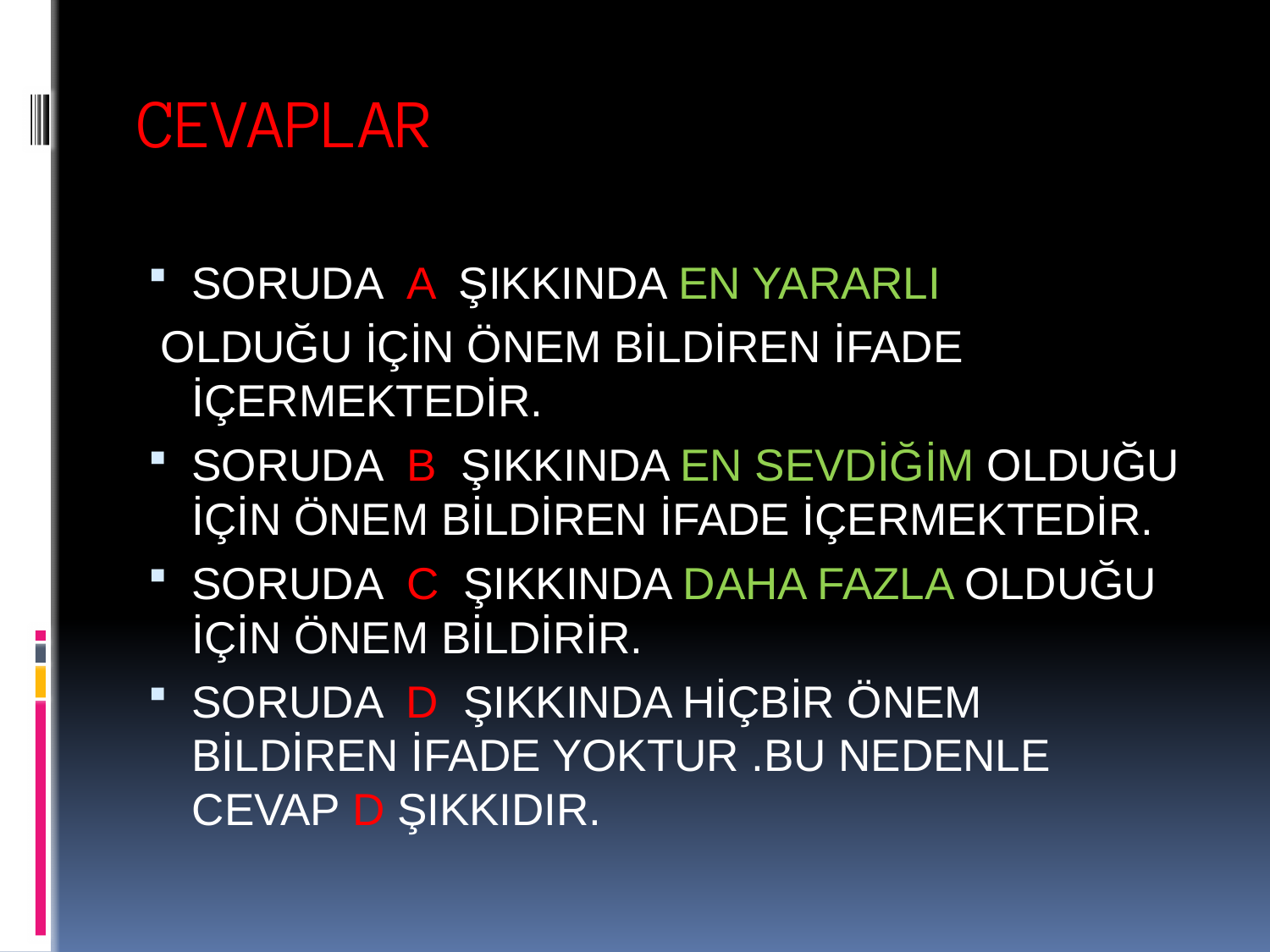

# CEVAPLAR
SORUDA  A  ŞIKKINDA EN YARARLI
 OLDUĞU İÇİN ÖNEM BİLDİREN İFADE İÇERMEKTEDİR.
SORUDA  B  ŞIKKINDA EN SEVDİĞİM OLDUĞU İÇİN ÖNEM BİLDİREN İFADE İÇERMEKTEDİR.
SORUDA  C  ŞIKKINDA DAHA FAZLA OLDUĞU İÇİN ÖNEM BİLDİRİR.
SORUDA  D  ŞIKKINDA HİÇBİR ÖNEM BİLDİREN İFADE YOKTUR .BU NEDENLE CEVAP D ŞIKKIDIR.